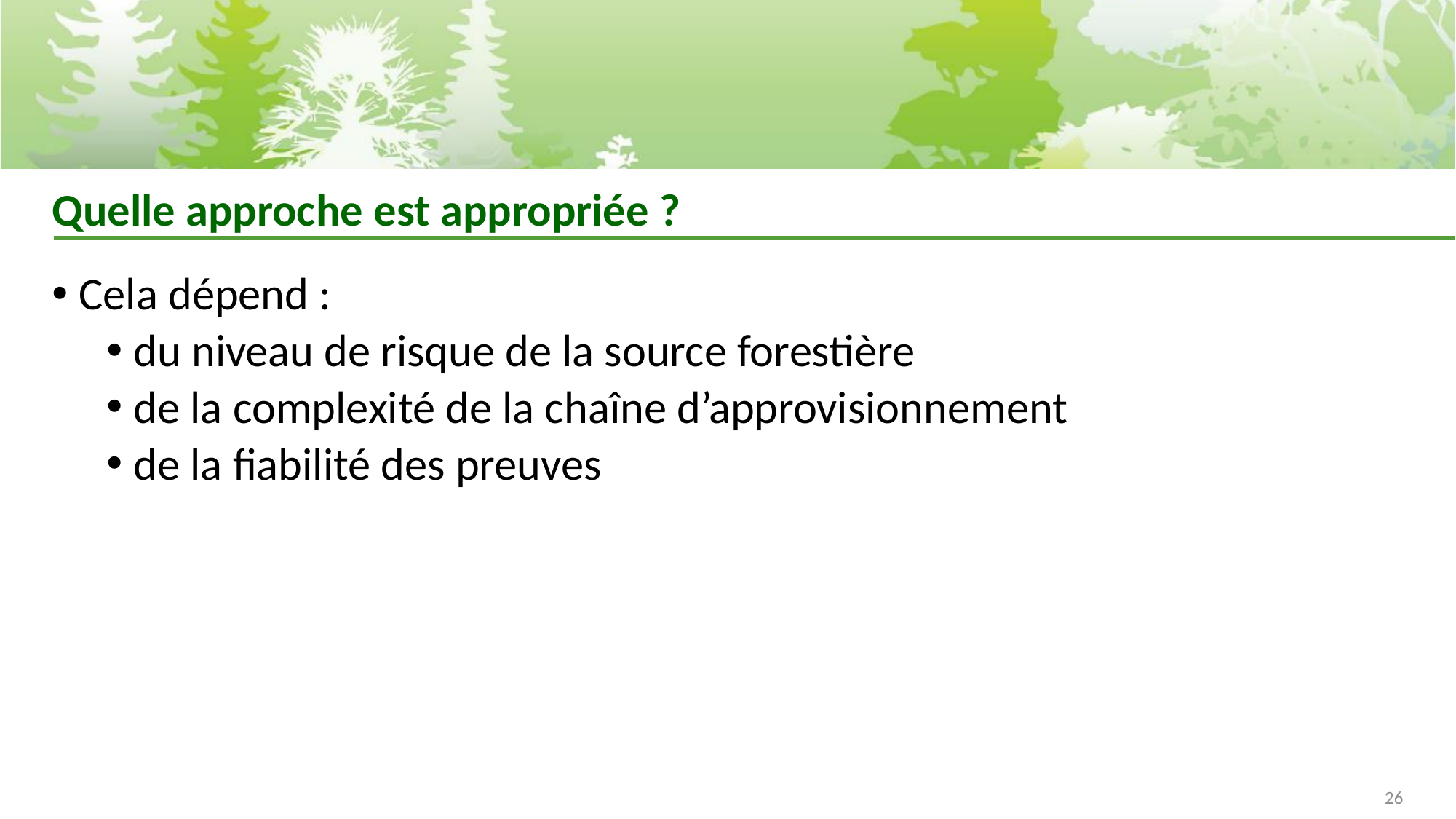

# Quelle approche est appropriée ?
Cela dépend :
du niveau de risque de la source forestière
de la complexité de la chaîne d’approvisionnement
de la fiabilité des preuves

26